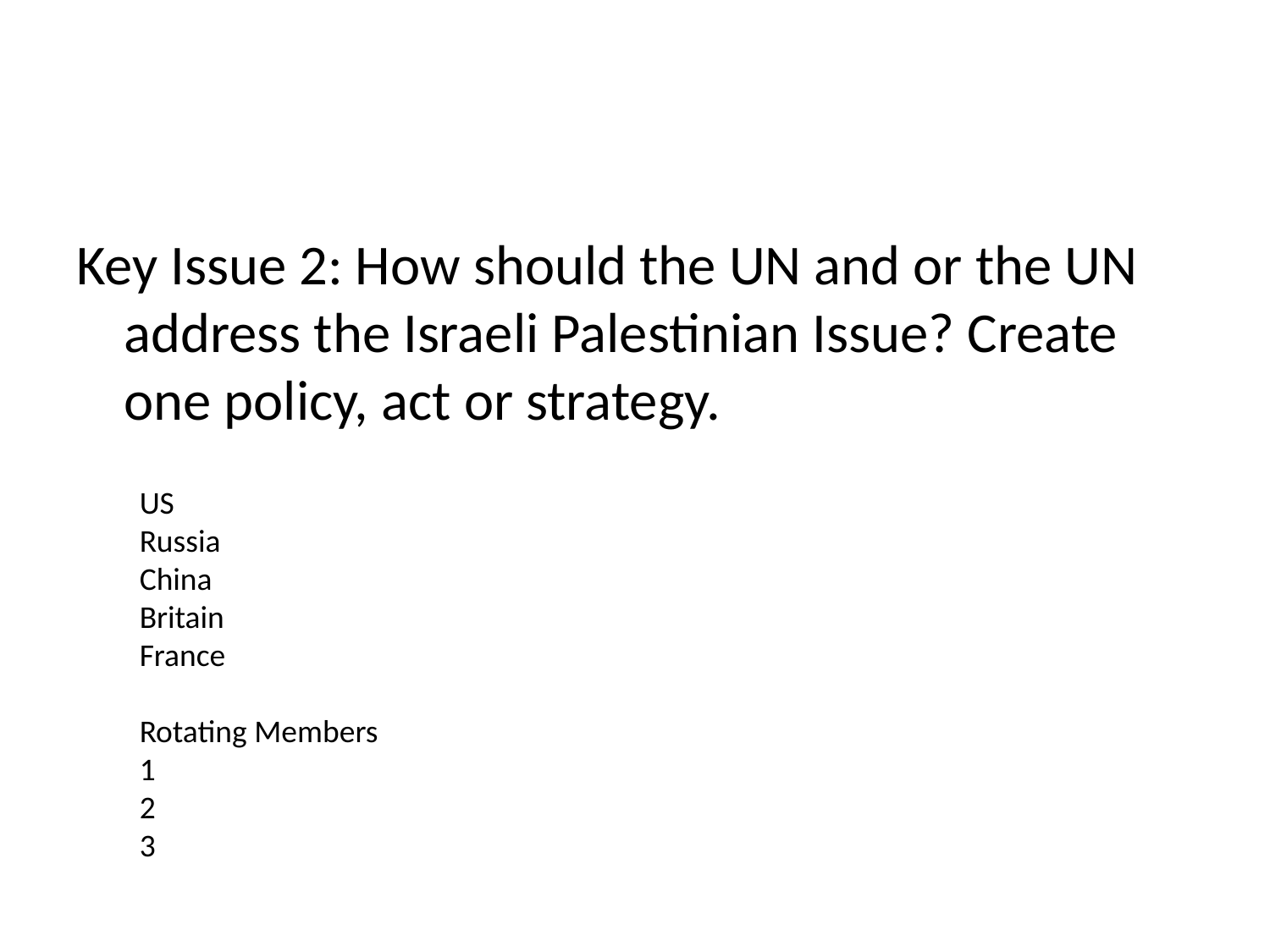

#
Key Issue 2: How should the UN and or the UN address the Israeli Palestinian Issue? Create one policy, act or strategy.
US
Russia
China
Britain
France

Rotating Members
1
2
3